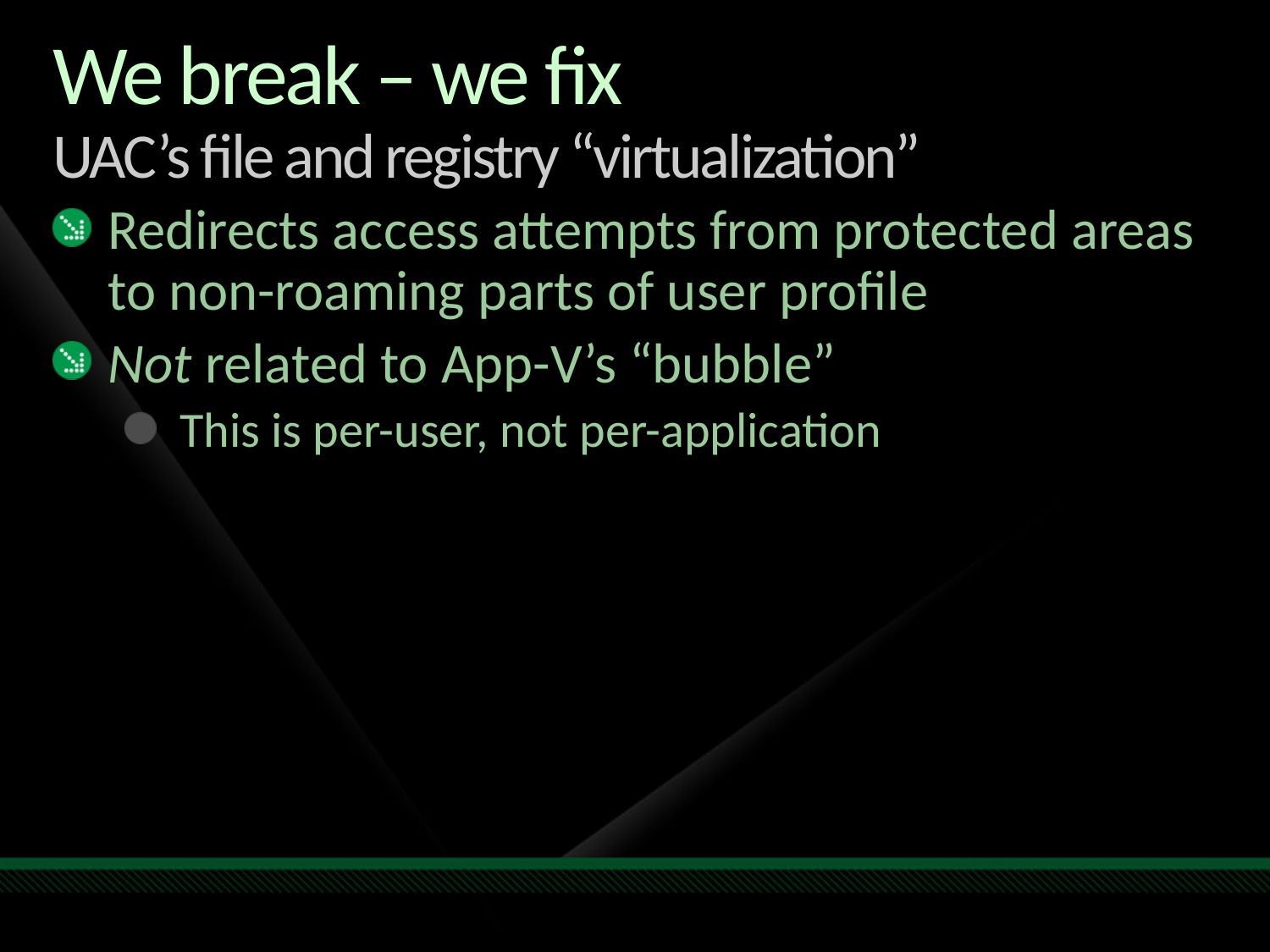

# We break – we fix UAC’s file and registry “virtualization”
Redirects access attempts from protected areas to non-roaming parts of user profile
Not related to App-V’s “bubble”
This is per-user, not per-application